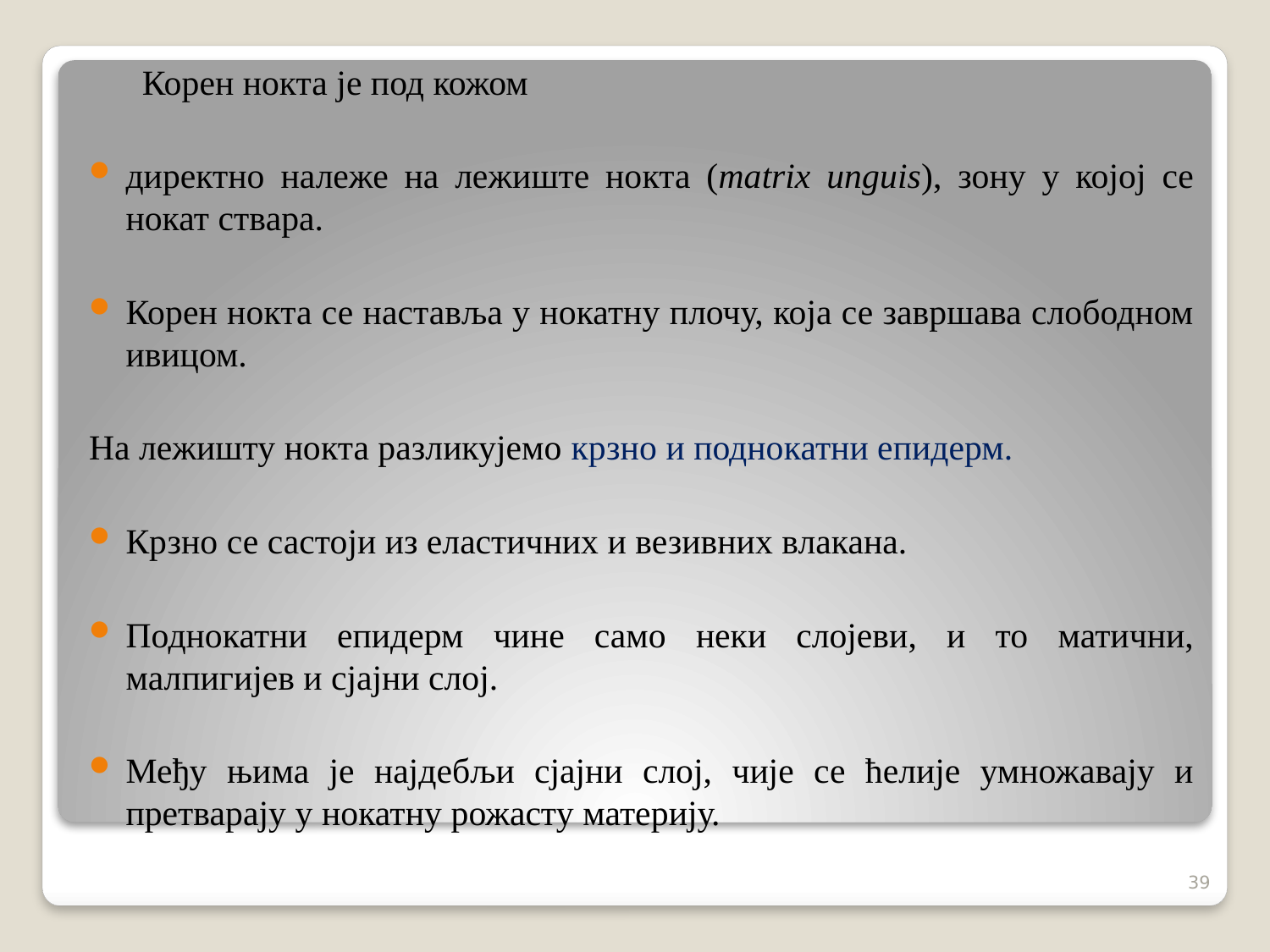

Корен нокта је под кожом

директно належе на лежиште нокта (matrix unguis), зону у којој се нокат ствара.

Корен нокта се наставља у нокатну плочу, која се завршава слободном ивицом.

На лежишту нокта разликујемо крзно и поднокатни епидерм.

Крзно се састоји из еластичних и везивних влакана.

Поднокатни епидерм чине само неки слојеви, и то матични, малпигијев и сјајни слој.

Међу њима је најдебљи сјајни слој, чије се ћелије умножавају и претварају у нокатну рожасту материју.

39